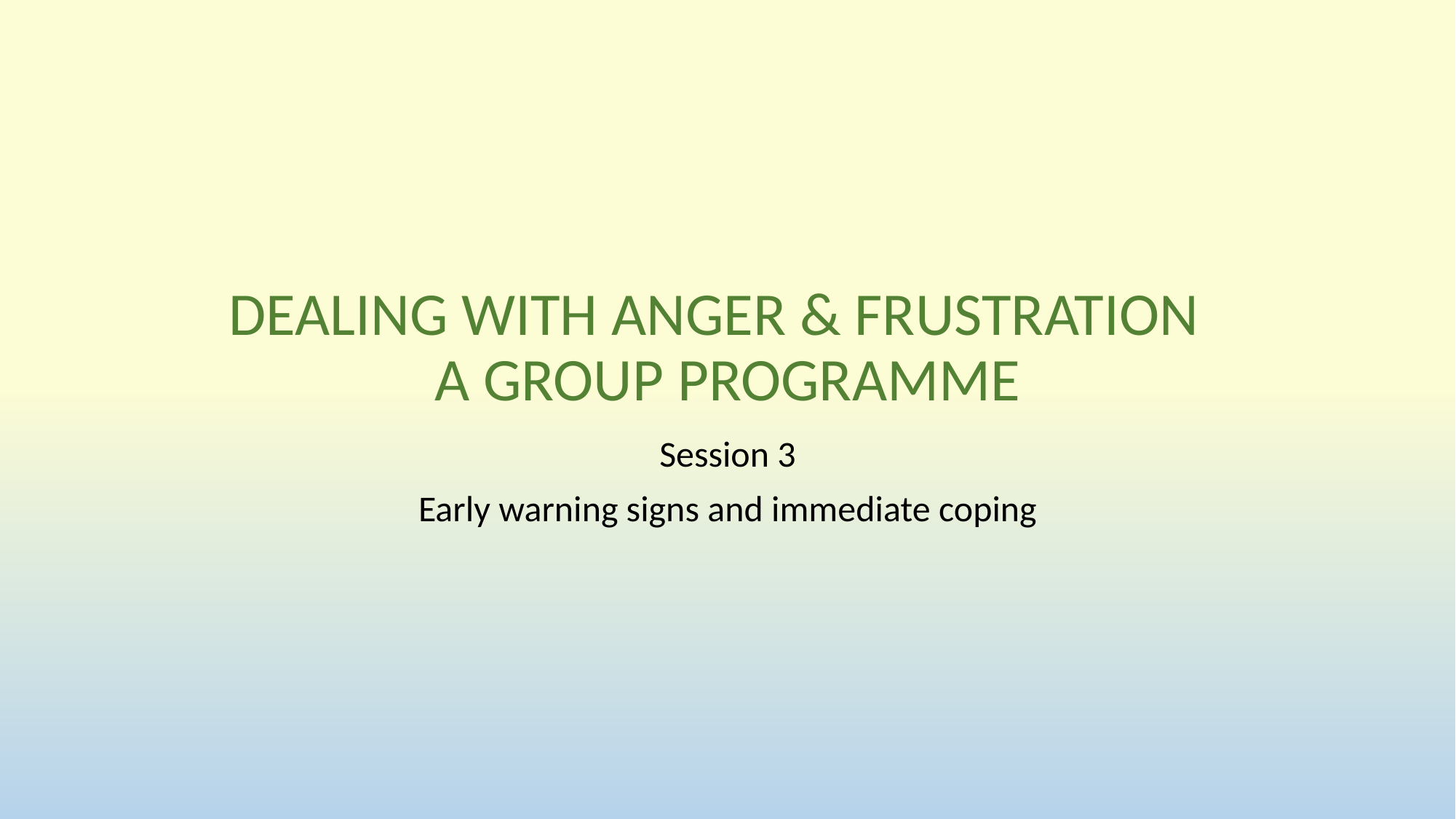

# DEALING WITH ANGER & FRUSTRATION A GROUP PROGRAMME
Session 3
Early warning signs and immediate coping